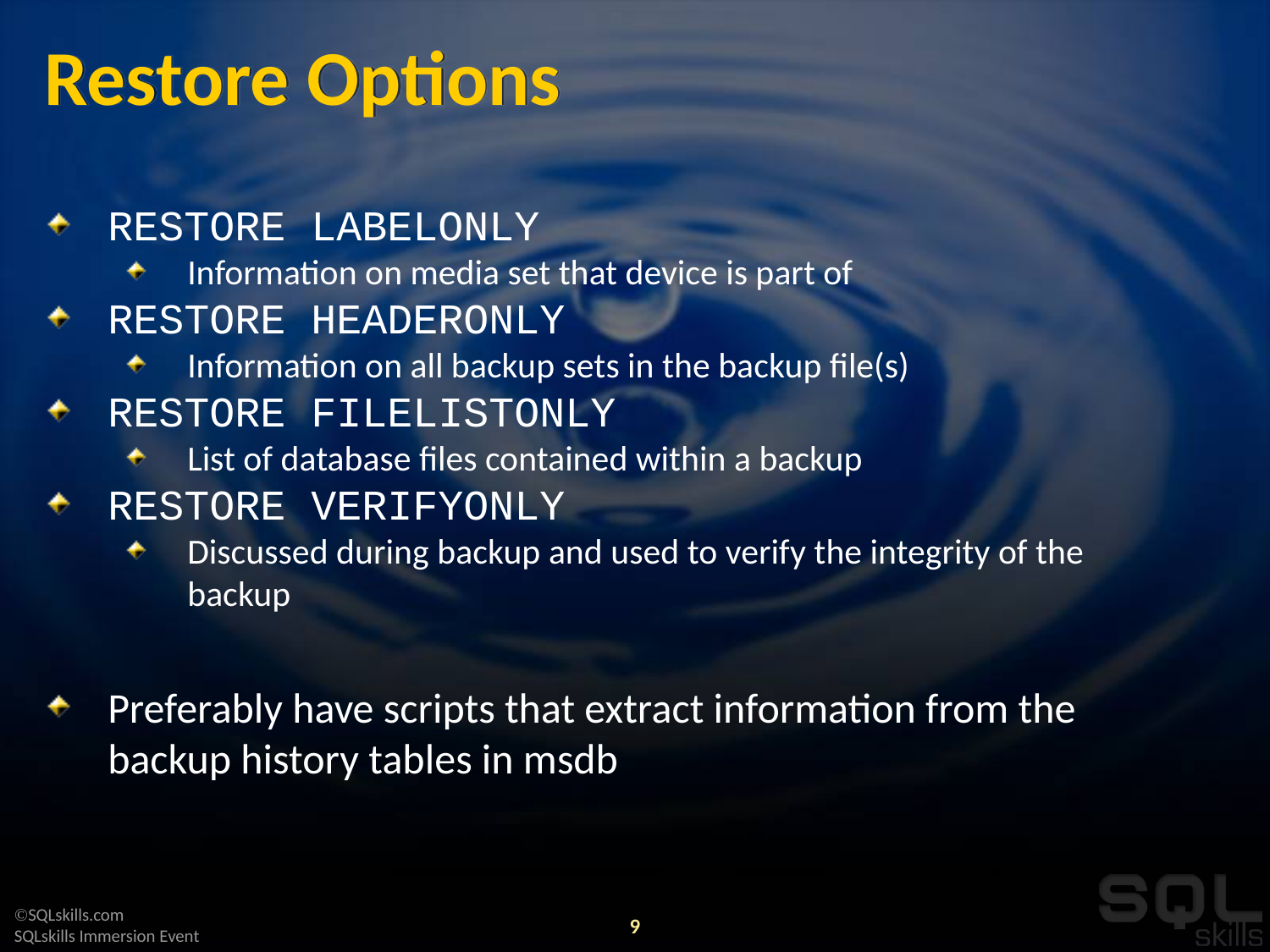

# Restore Options
RESTORE LABELONLY
Information on media set that device is part of
RESTORE HEADERONLY
Information on all backup sets in the backup file(s)
RESTORE FILELISTONLY
List of database files contained within a backup
RESTORE VERIFYONLY
Discussed during backup and used to verify the integrity of the backup

Preferably have scripts that extract information from the backup history tables in msdb
9